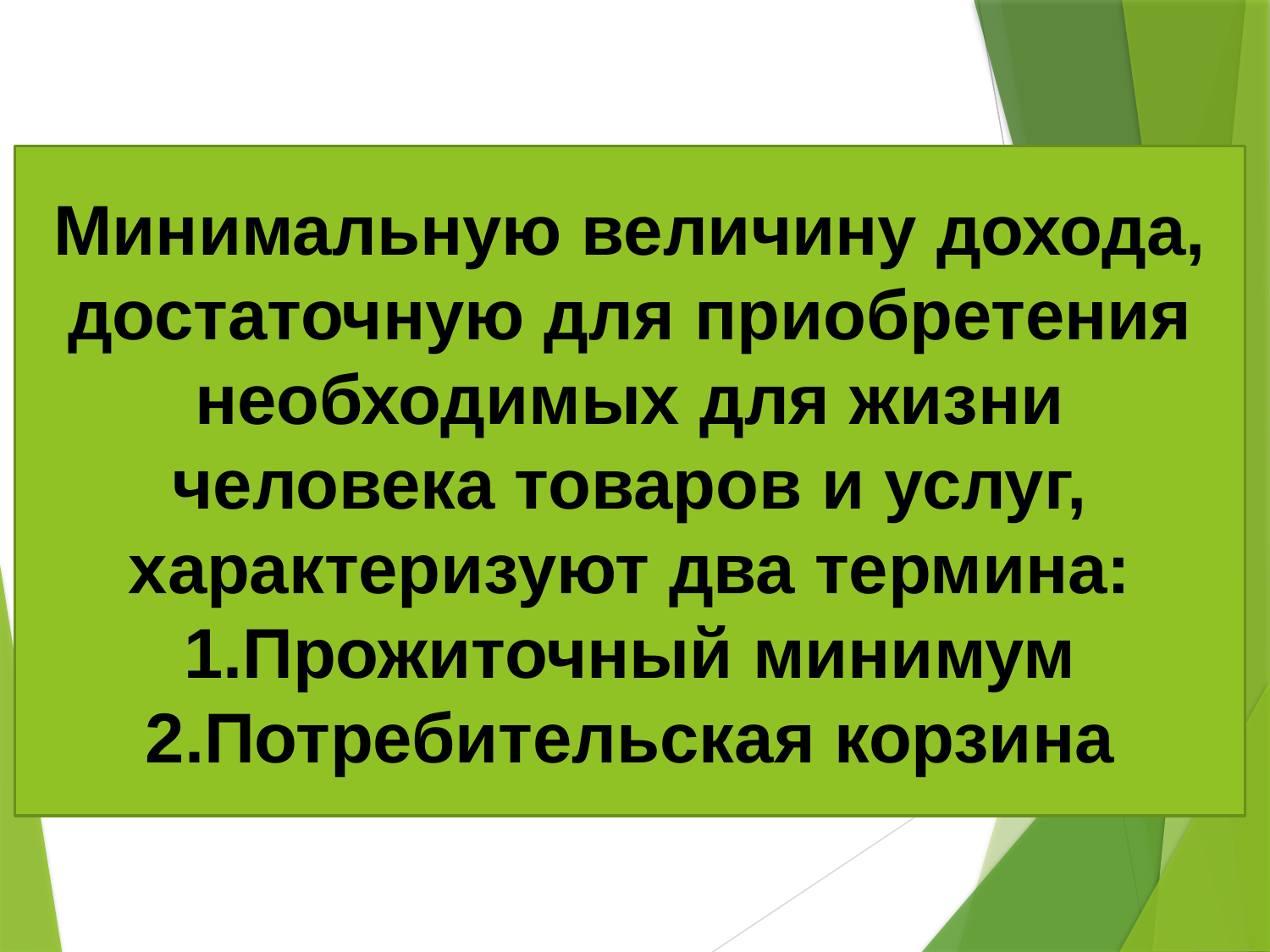

Минимальную величину дохода, достаточную для приобретения необходимых для жизни человека товаров и услуг, характеризуют два термина:
Прожиточный минимум
Потребительская корзина